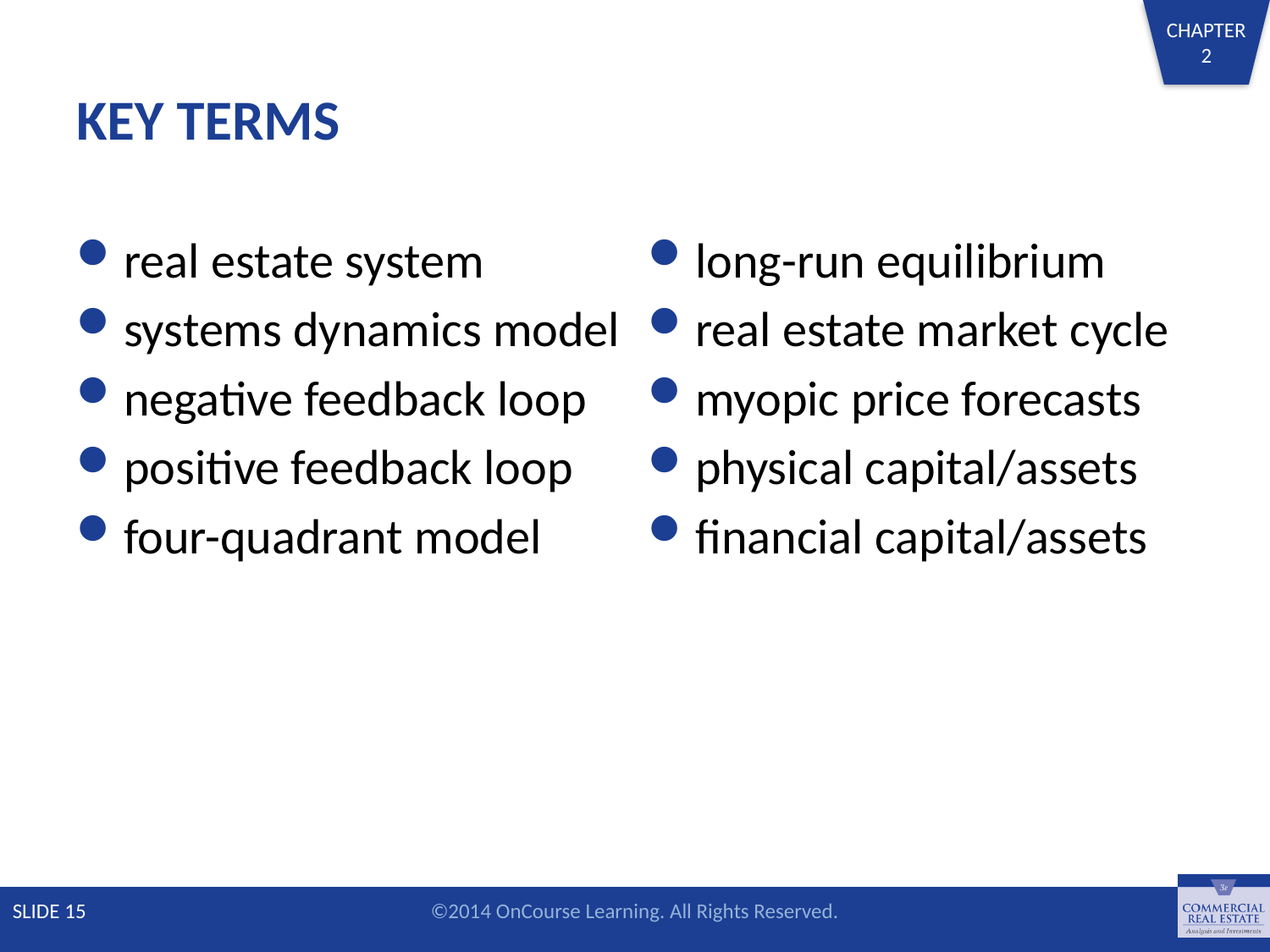

# KEY TERMS
real estate system
systems dynamics model
negative feedback loop
positive feedback loop
four-quadrant model
long-run equilibrium
real estate market cycle
myopic price forecasts
physical capital/assets
financial capital/assets
SLIDE 15